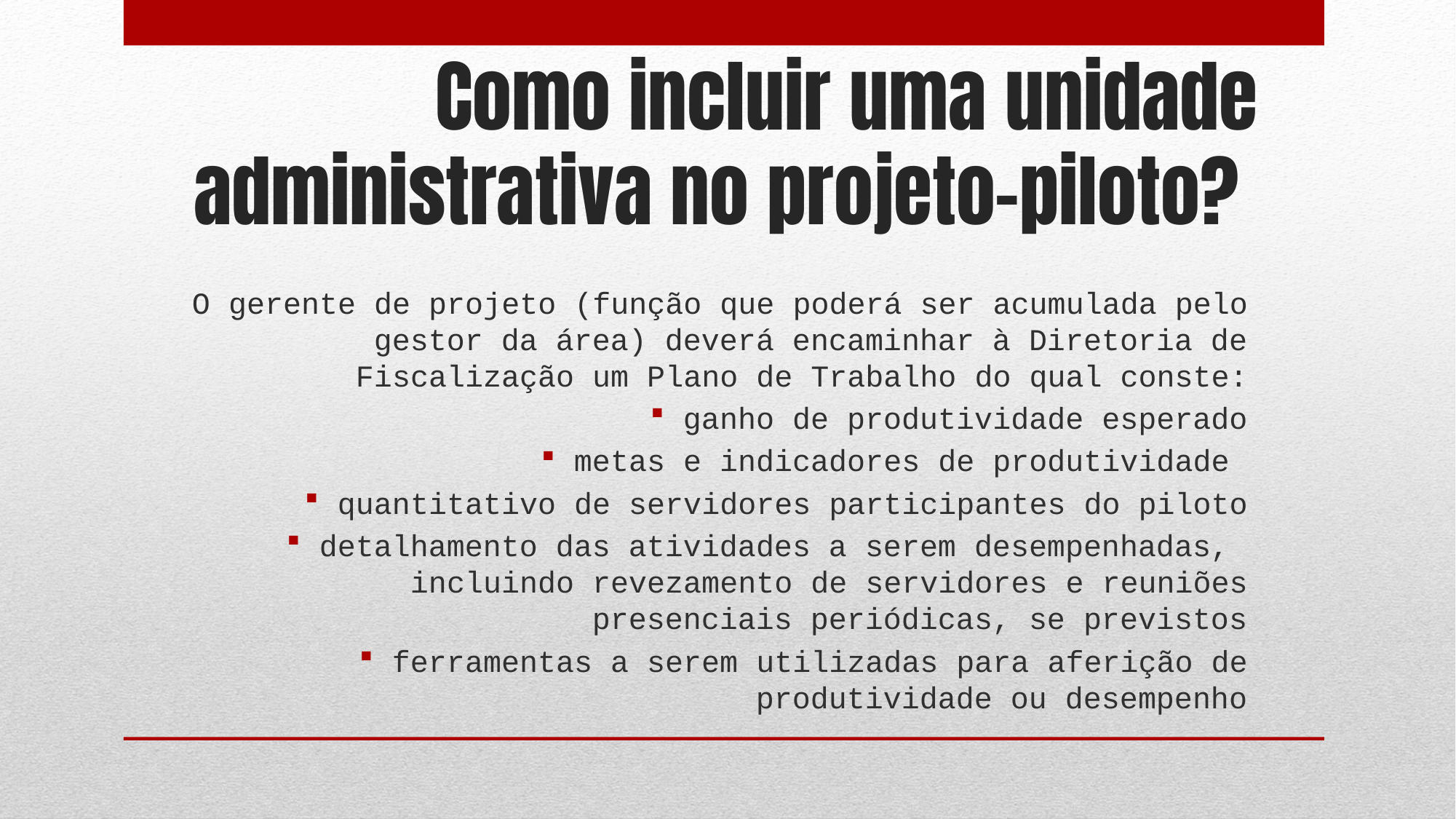

# Como incluir uma unidade administrativa no projeto-piloto?

O gerente de projeto (função que poderá ser acumulada pelo gestor da área) deverá encaminhar à Diretoria de Fiscalização um Plano de Trabalho do qual conste:
ganho de produtividade esperado
metas e indicadores de produtividade
quantitativo de servidores participantes do piloto
detalhamento das atividades a serem desempenhadas,  incluindo revezamento de servidores e reuniões presenciais periódicas, se previstos
ferramentas a serem utilizadas para aferição de produtividade ou desempenho